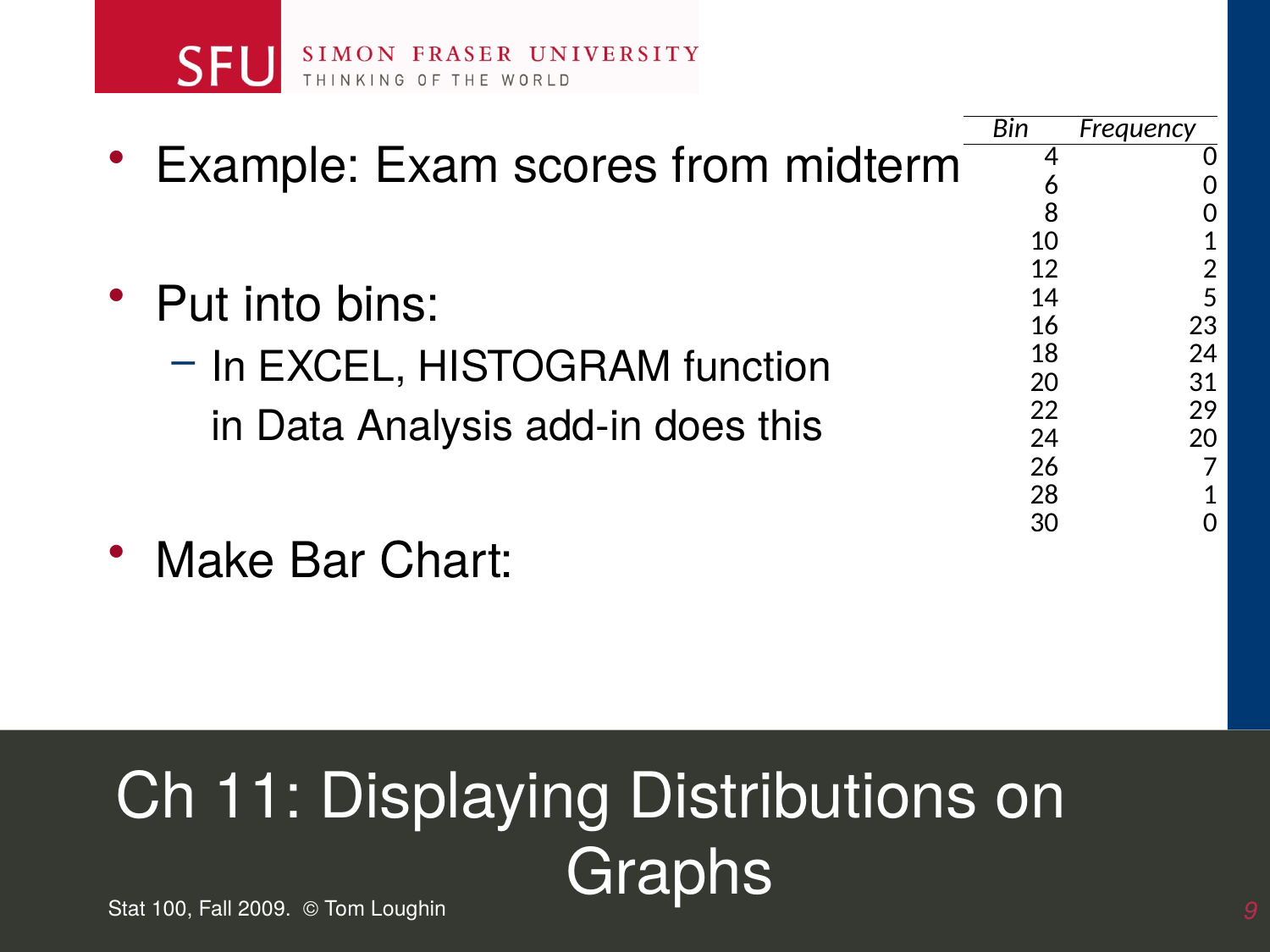

| Bin | Frequency |
| --- | --- |
| 4 | 0 |
| 6 | 0 |
| 8 | 0 |
| 10 | 1 |
| 12 | 2 |
| 14 | 5 |
| 16 | 23 |
| 18 | 24 |
| 20 | 31 |
| 22 | 29 |
| 24 | 20 |
| 26 | 7 |
| 28 | 1 |
| 30 | 0 |
Example: Exam scores from midterm

Put into bins:
In EXCEL, HISTOGRAM function
	in Data Analysis add-in does this

Make Bar Chart:
# Ch 11: Displaying Distributions on          Graphs
Stat 100, Fall 2009.  © Tom Loughin
9